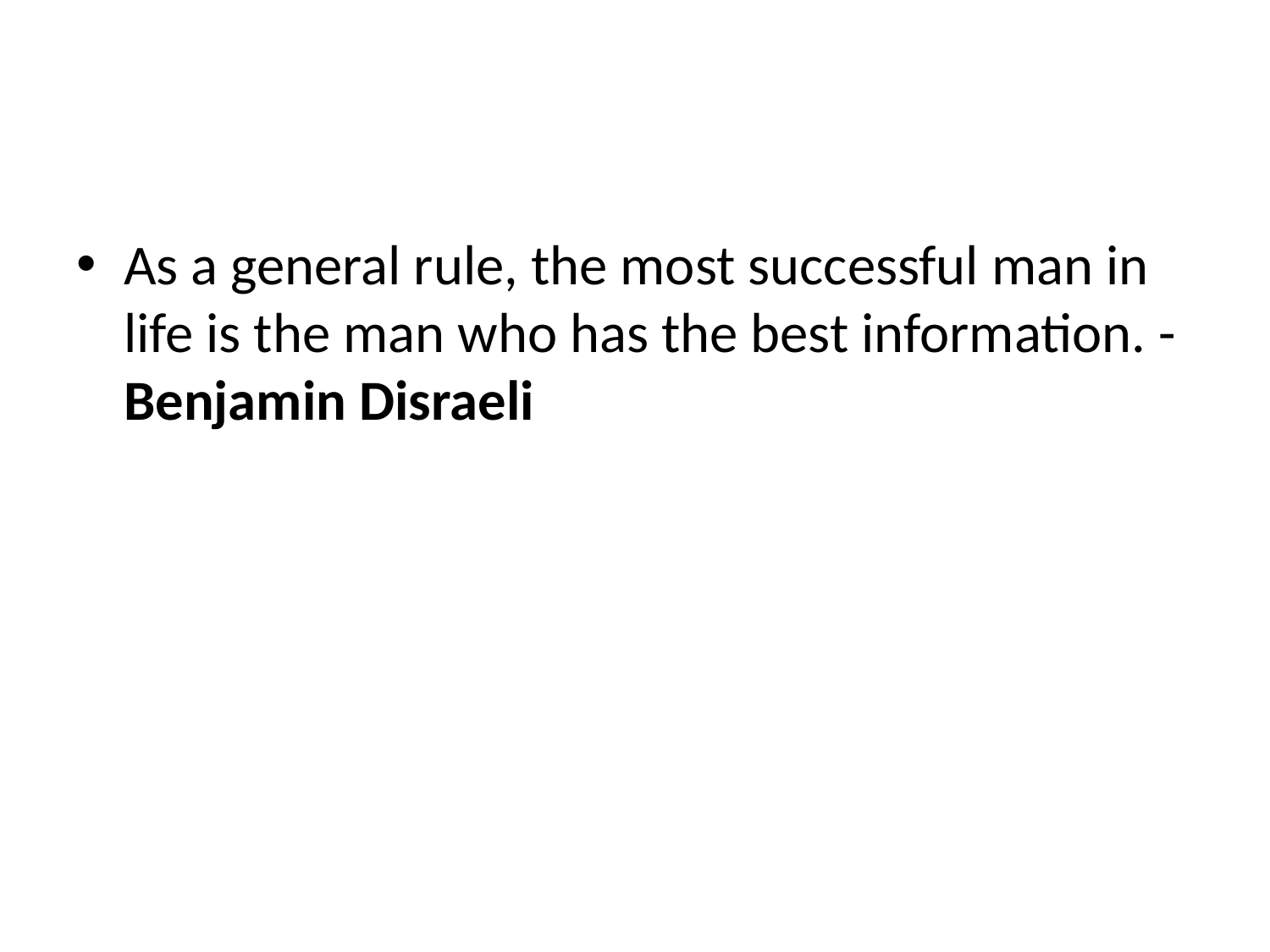

#
As a general rule, the most successful man in life is the man who has the best information.  - Benjamin Disraeli